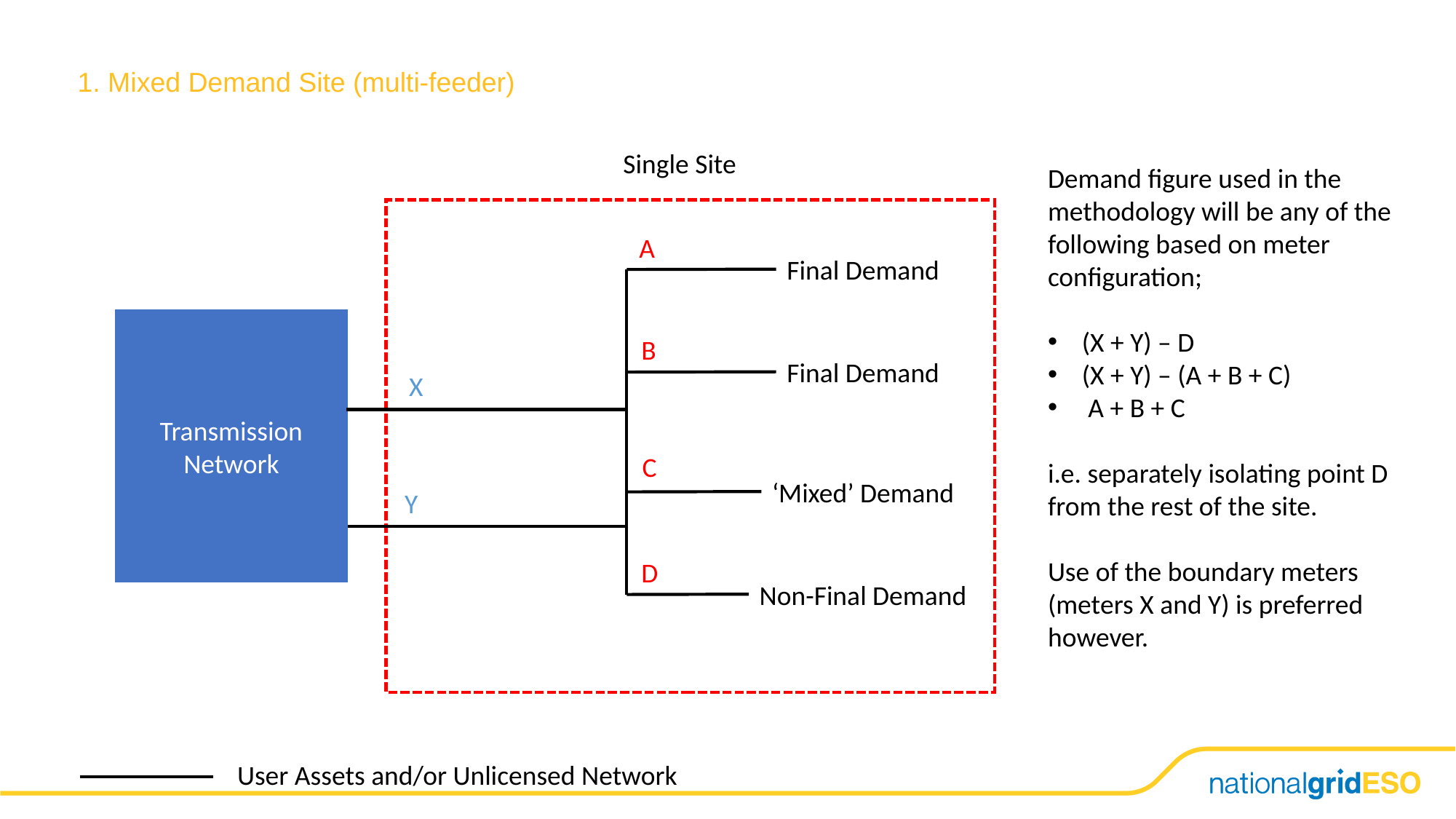

1. Mixed Demand Site (multi-feeder)
Single Site
Demand figure used in the methodology will be any of the following based on meter configuration;

(X + Y) – D
(X + Y) – (A + B + C)
 A + B + C

i.e. separately isolating point D from the rest of the site.

Use of the boundary meters (meters X and Y) is preferred however.

A
Final Demand

Transmission Network

B
Final Demand
X
C
‘Mixed’ Demand
Y
D
Non-Final Demand
User Assets and/or Unlicensed Network